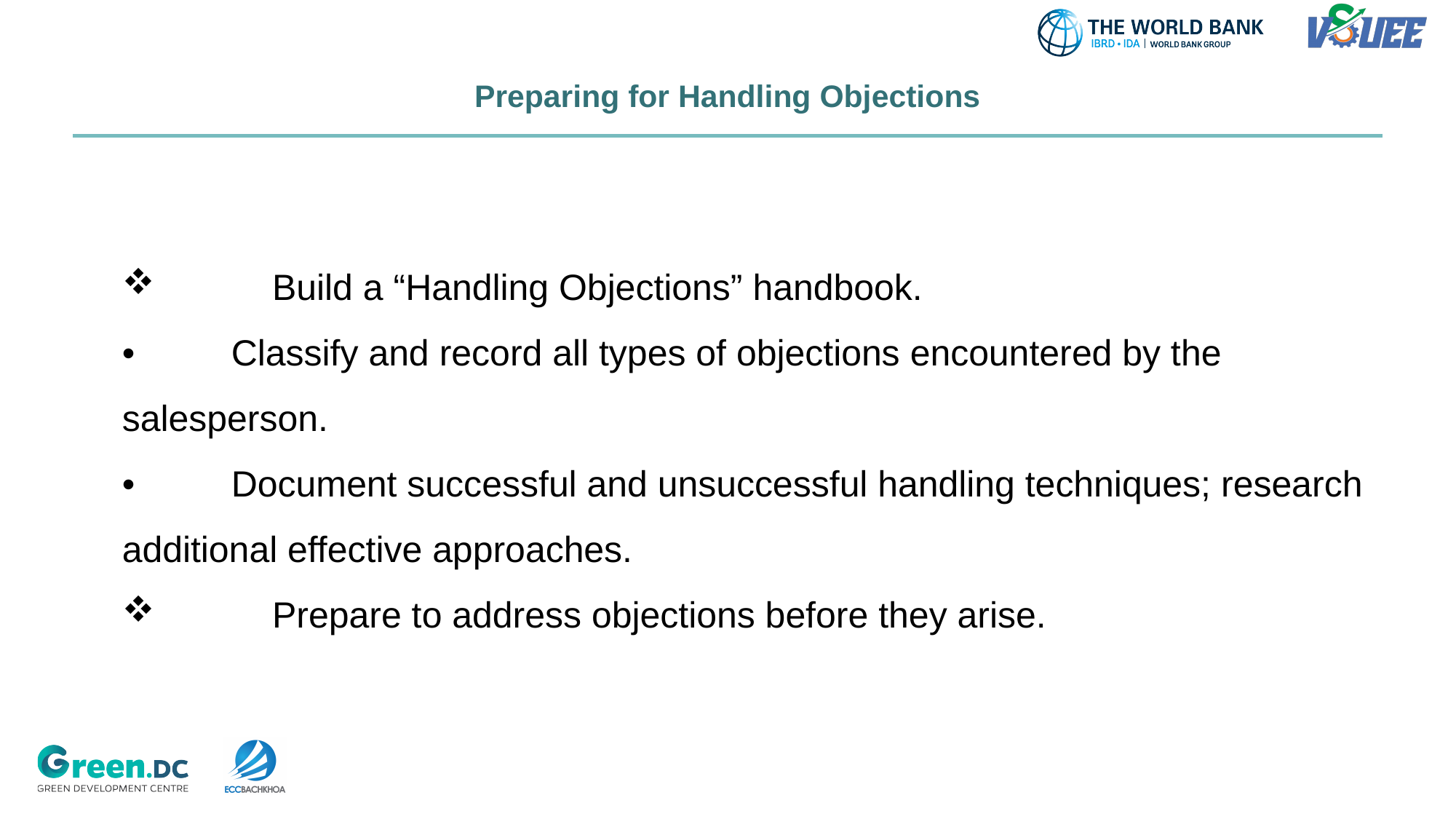

# Preparing for Handling Objections
	Build a “Handling Objections” handbook.
•	Classify and record all types of objections encountered by the salesperson.
•	Document successful and unsuccessful handling techniques; research additional effective approaches.
	Prepare to address objections before they arise.